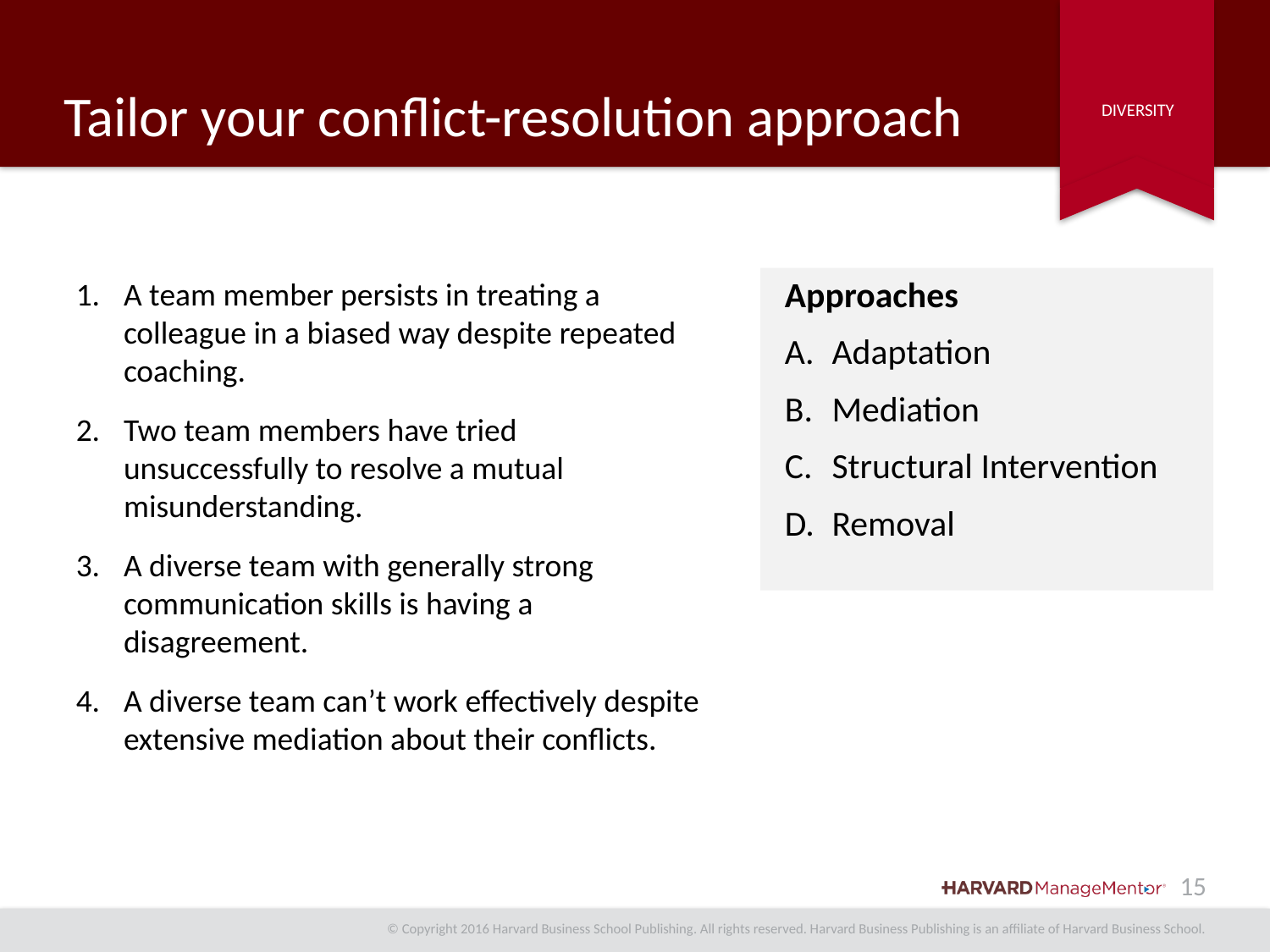

# Tailor your conflict-resolution approach
Approaches
Adaptation
Mediation
Structural Intervention
Removal

A team member persists in treating a colleague in a biased way despite repeated coaching.
Two team members have tried unsuccessfully to resolve a mutual misunderstanding.
A diverse team with generally strong communication skills is having a disagreement.
A diverse team can’t work effectively despite extensive mediation about their conflicts.